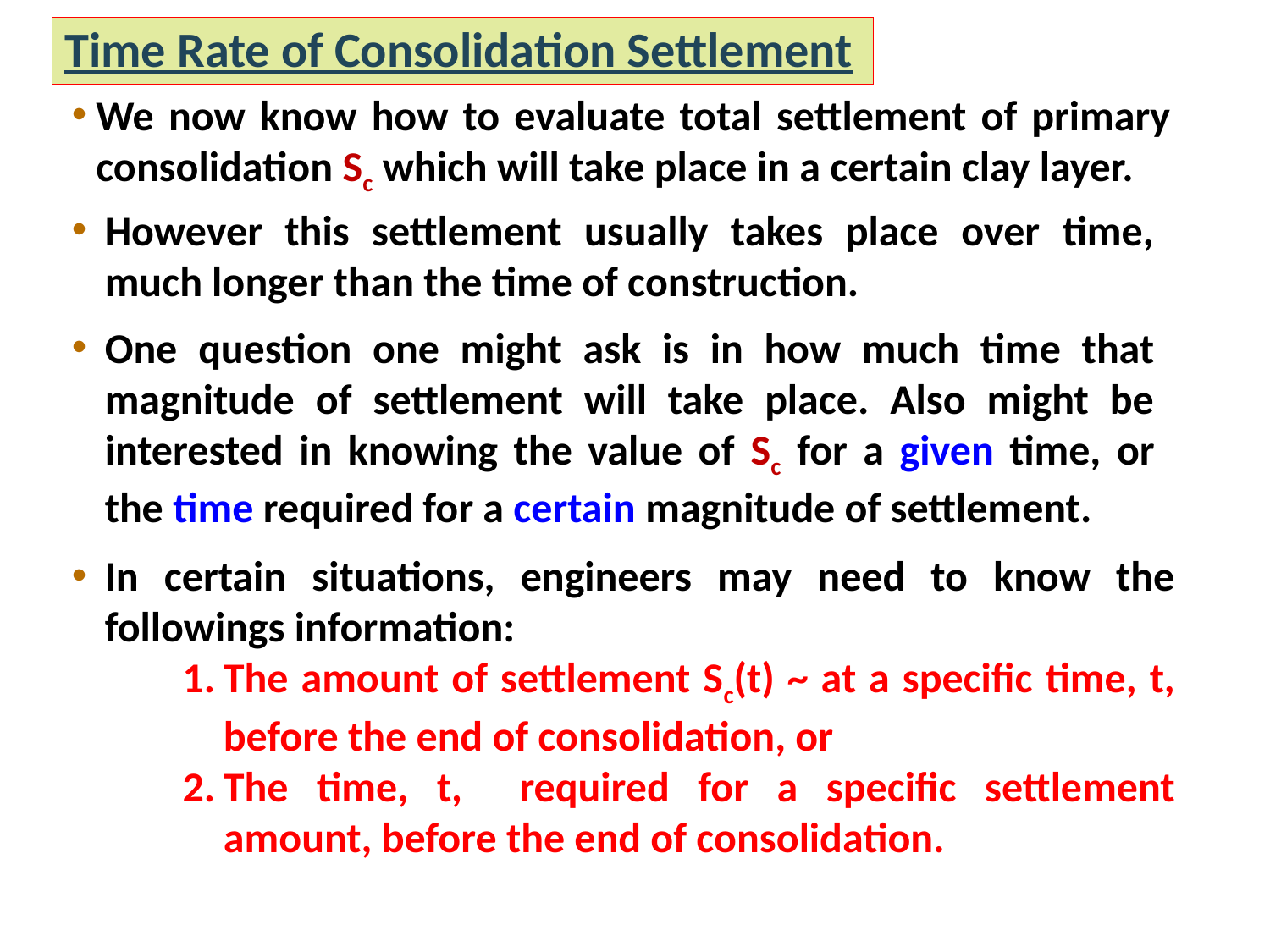

# Time Rate of Consolidation Settlement
We now know how to evaluate total settlement of primary consolidation Sc which will take place in a certain clay layer.
However this settlement usually takes place over time, much longer than the time of construction.
One question one might ask is in how much time that magnitude of settlement will take place. Also might be interested in knowing the value of Sc for a given time, or the time required for a certain magnitude of settlement.
In certain situations, engineers may need to know the followings information:
The amount of settlement Sc(t) ~ at a specific time, t, before the end of consolidation, or
The time, t,  required for a specific settlement amount, before the end of consolidation.